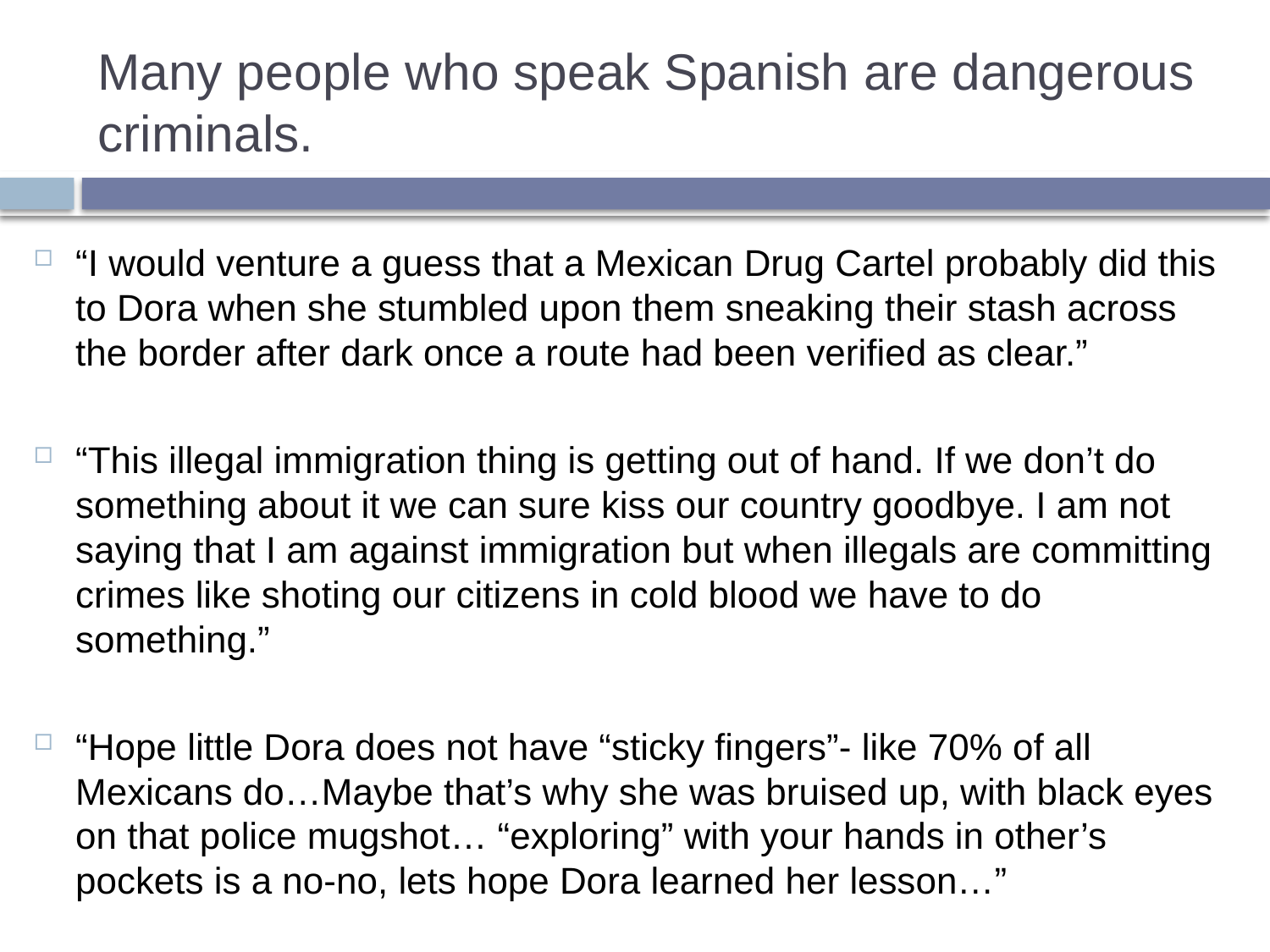

# Many people who speak Spanish are dangerous criminals.
“I would venture a guess that a Mexican Drug Cartel probably did this to Dora when she stumbled upon them sneaking their stash across the border after dark once a route had been verified as clear.”

“This illegal immigration thing is getting out of hand. If we don’t do something about it we can sure kiss our country goodbye. I am not saying that I am against immigration but when illegals are committing crimes like shoting our citizens in cold blood we have to do something.”

“Hope little Dora does not have “sticky fingers”- like 70% of all Mexicans do…Maybe that’s why she was bruised up, with black eyes on that police mugshot… “exploring” with your hands in other’s pockets is a no-no, lets hope Dora learned her lesson…”